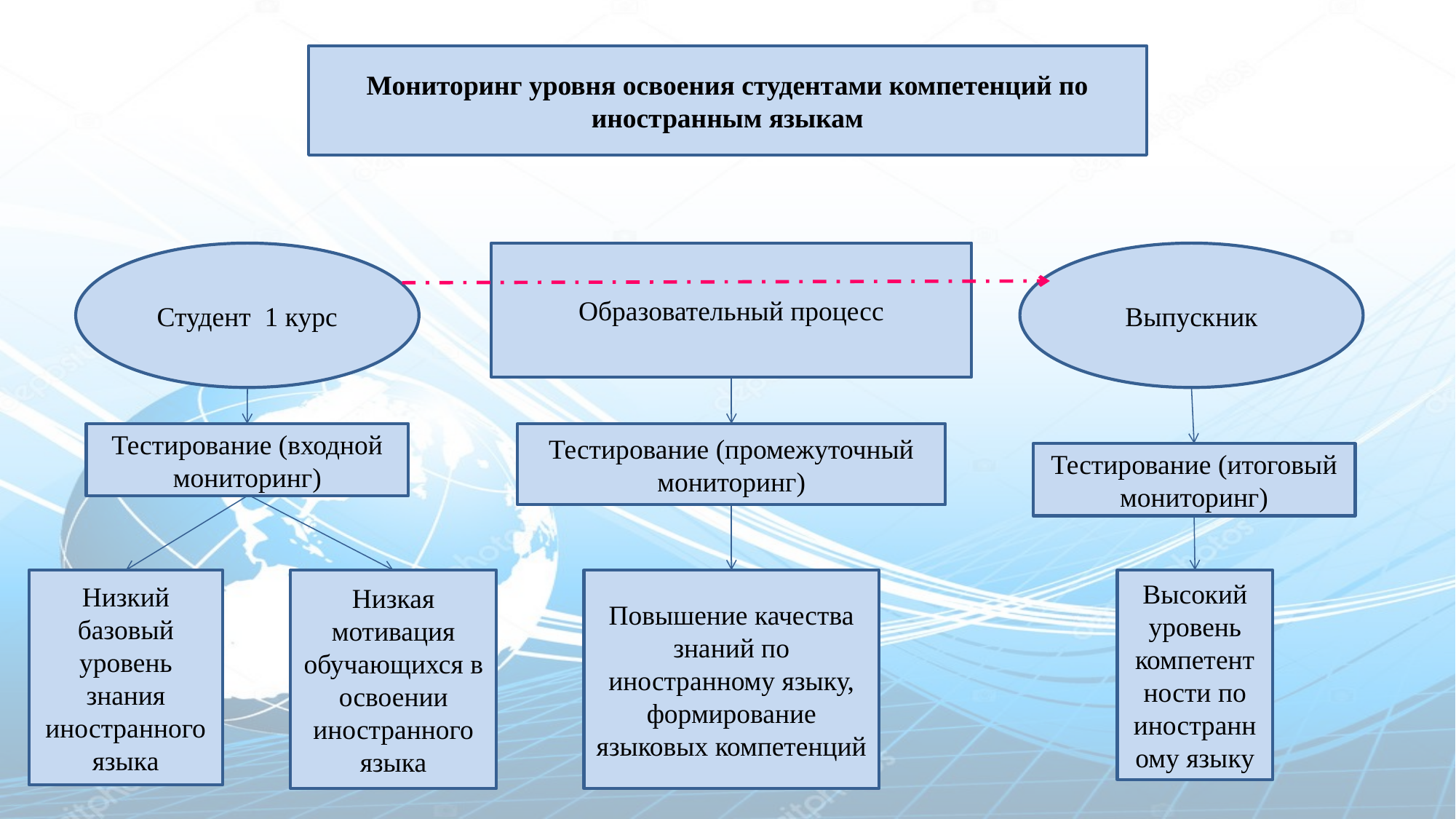

Мониторинг уровня освоения студентами компетенций по иностранным языкам
Студент  1 курс
Образовательный процесс
Выпускник
Тестирование (входной мониторинг)
Тестирование (промежуточный мониторинг)
Тестирование (итоговый мониторинг)
Низкий базовый уровень знания иностранного языка
Низкая мотивация обучающихся в освоении иностранного языка
Повышение качества знаний по иностранному языку, формирование языковых компетенций
Высокий уровень компетентности по иностранному языку